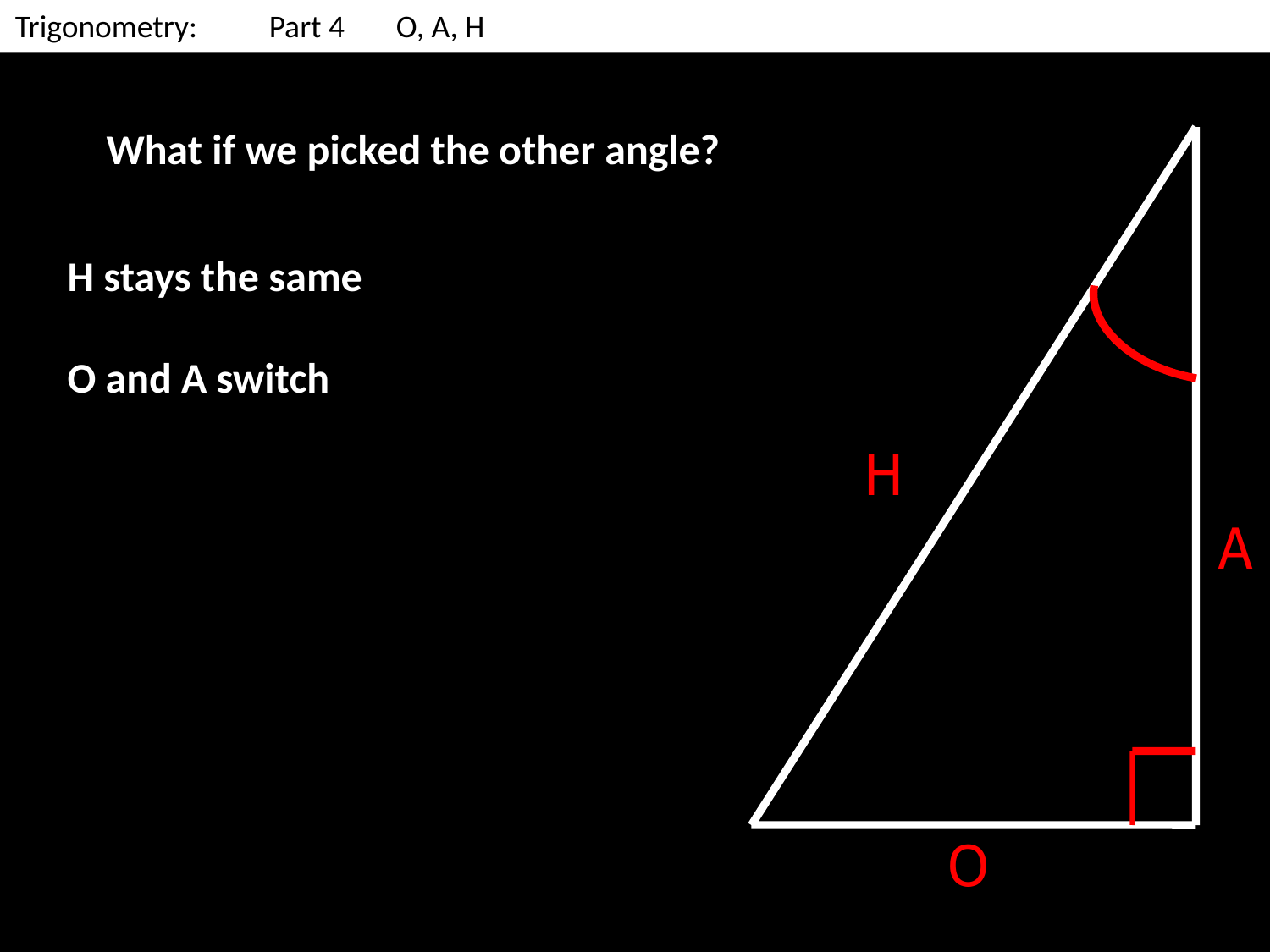

Trigonometry:  	Part 4	O, A, H

What if we picked the other angle?
H stays the same

O and A switch

SOH
CAH
 TOA

H
A

O